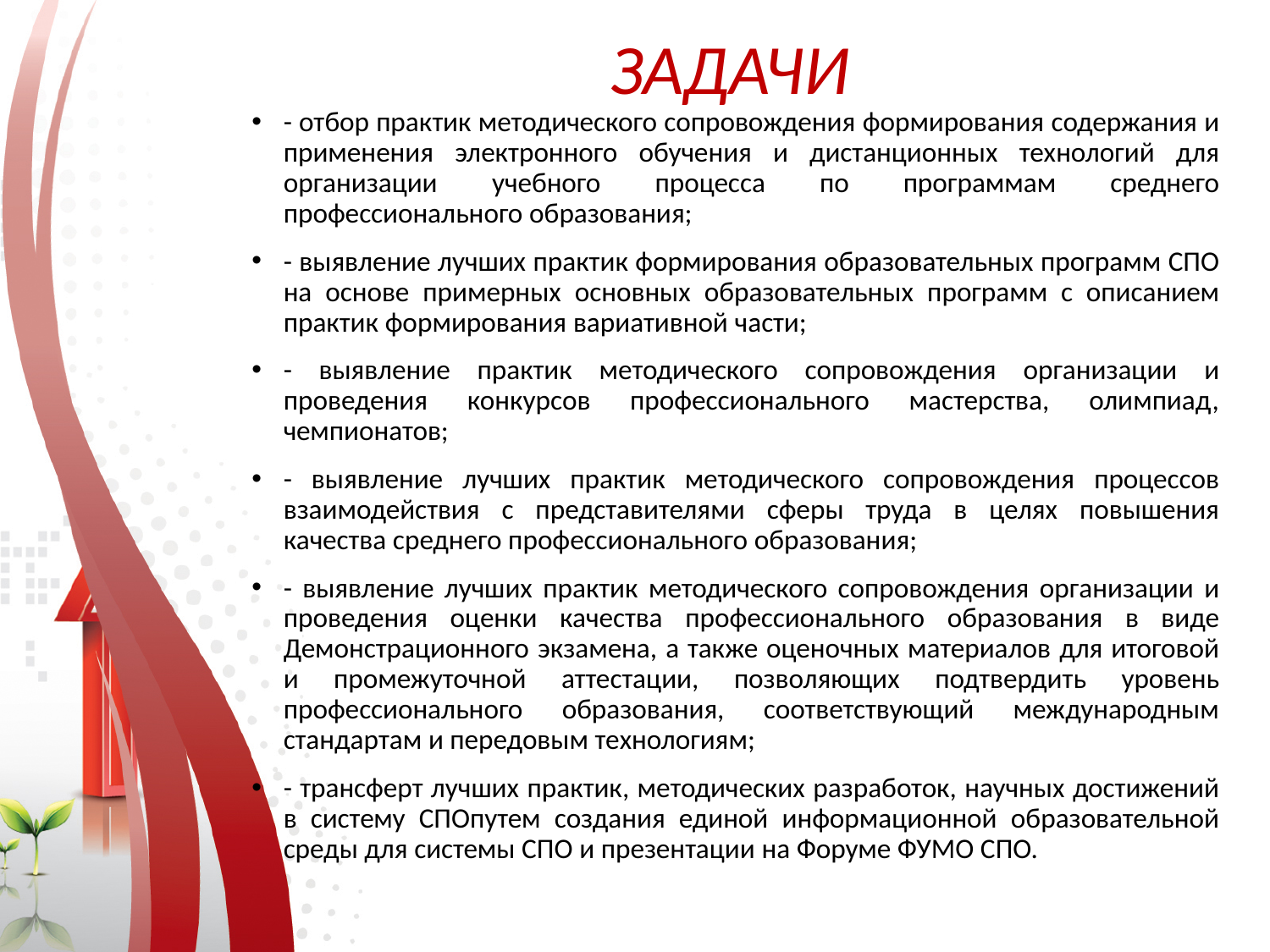

# ЗАДАЧИ
- отбор практик методического сопровождения формирования содержания и применения электронного обучения и дистанционных технологий для организации учебного процесса по программам среднего профессионального образования;
- выявление лучших практик формирования образовательных программ СПО на основе примерных основных образовательных программ с описанием практик формирования вариативной части;
- выявление практик методического сопровождения организации и проведения конкурсов профессионального мастерства, олимпиад, чемпионатов;
- выявление лучших практик методического сопровождения процессов взаимодействия с представителями сферы труда в целях повышения качества среднего профессионального образования;
- выявление лучших практик методического сопровождения организации и проведения оценки качества профессионального образования в виде Демонстрационного экзамена, а также оценочных материалов для итоговой и промежуточной аттестации, позволяющих подтвердить уровень профессионального образования, соответствующий международным стандартам и передовым технологиям;
- трансферт лучших практик, методических разработок, научных достижений в систему СПОпутем создания единой информационной образовательной среды для системы СПО и презентации на Форуме ФУМО СПО.